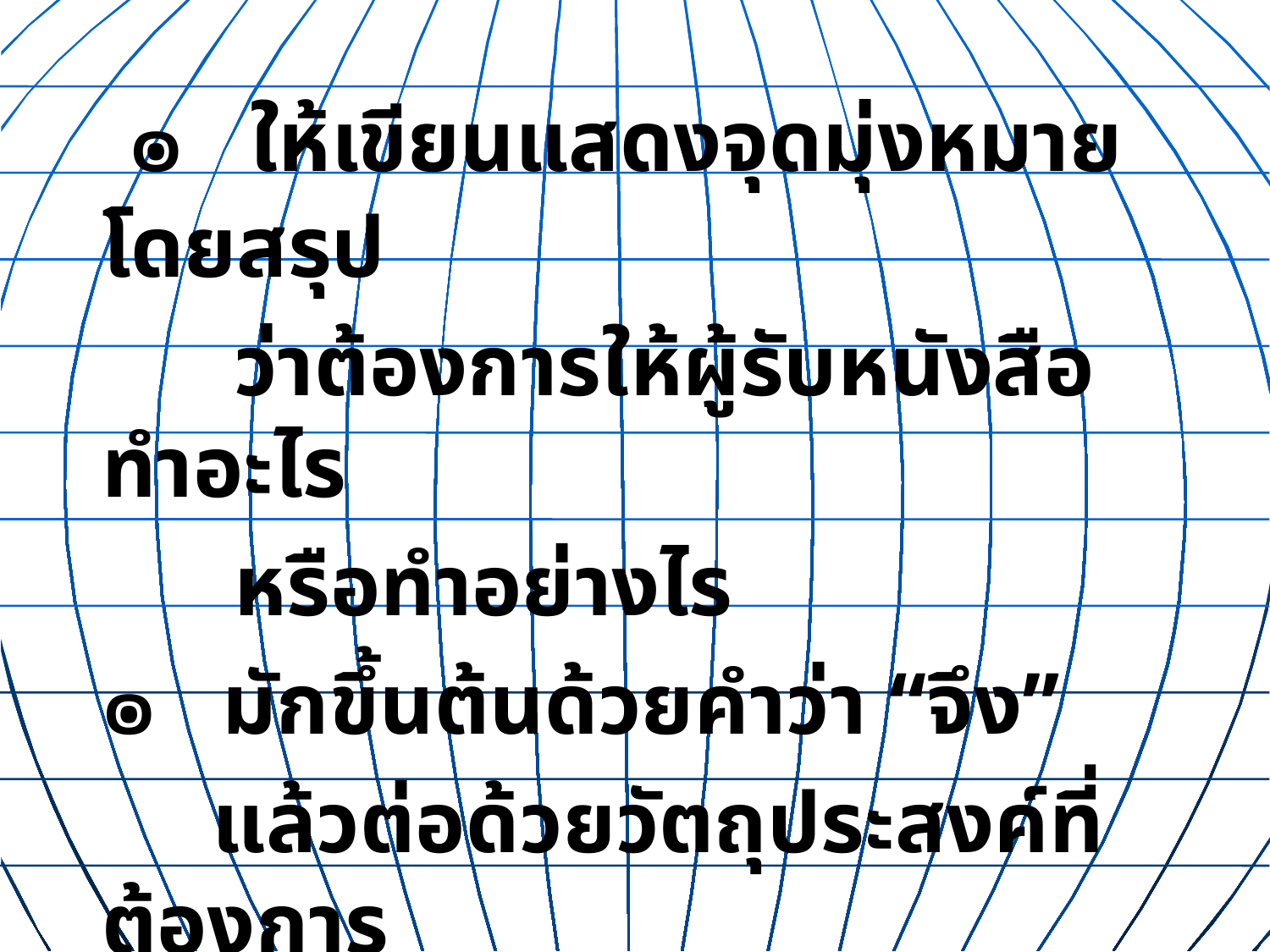

๏   ให้เขียนแสดงจุดมุ่งหมายโดยสรุป
      ว่าต้องการให้ผู้รับหนังสือทำอะไร
      หรือทำอย่างไร
๏   มักขึ้นต้นด้วยคำว่า “จึง”
     แล้วต่อด้วยวัตถุประสงค์ที่ต้องการ
     ให้ผู้รับหนังสือทำอะไร หรือทำอย่างไร